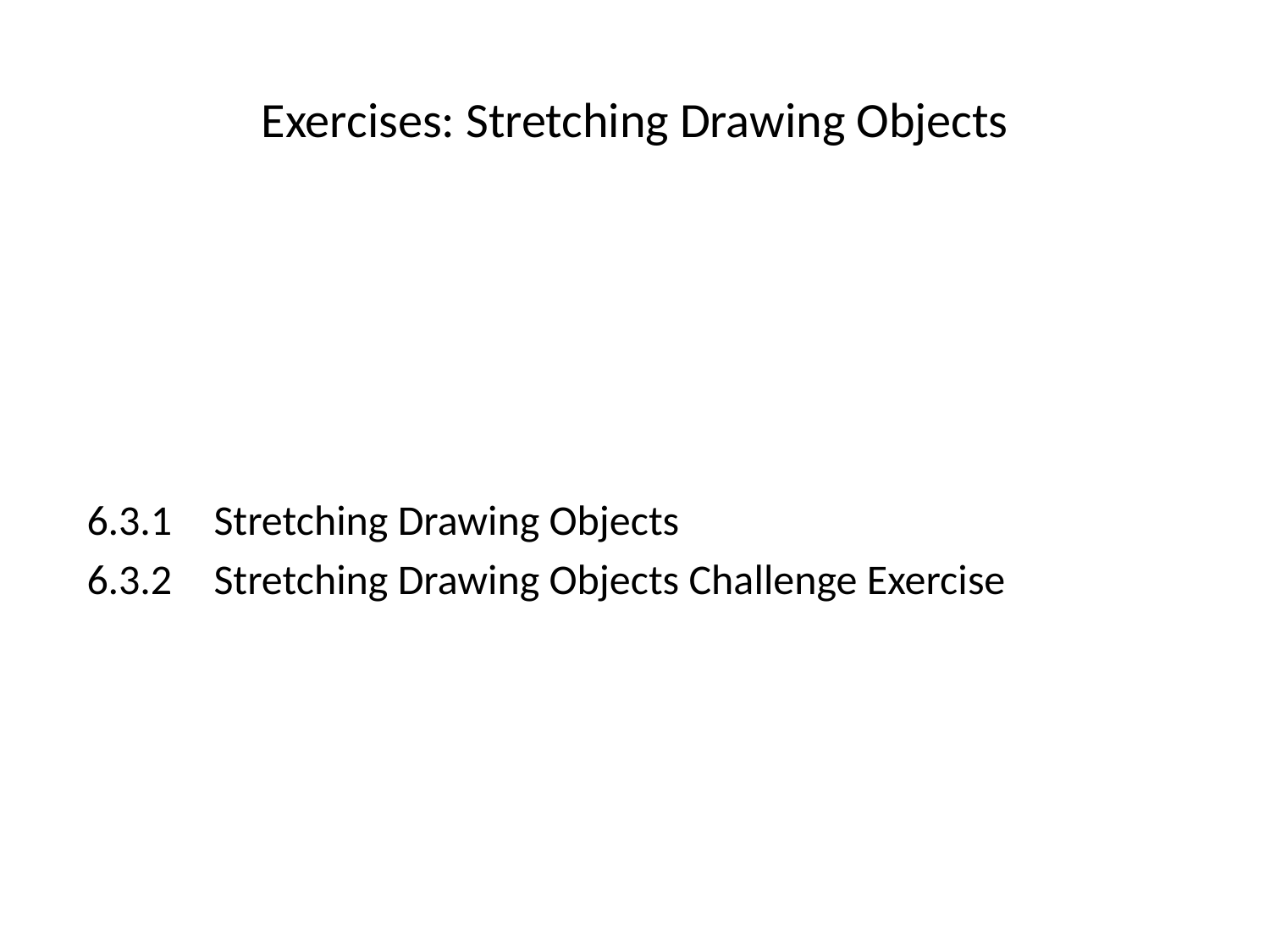

# Exercises: Stretching Drawing Objects
6.3.1	Stretching Drawing Objects
6.3.2	Stretching Drawing Objects Challenge Exercise